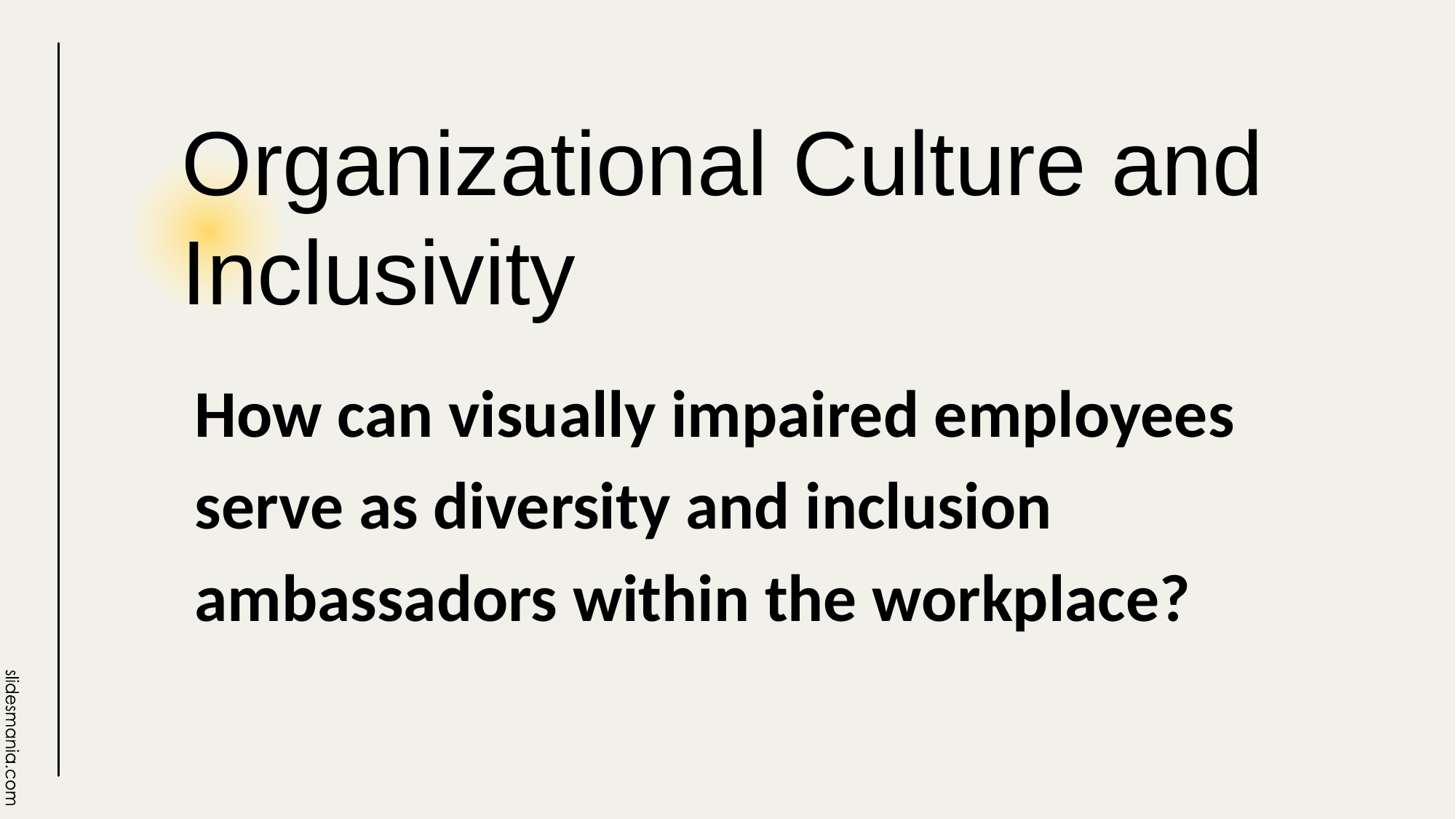

# Organizational Culture and Inclusivity

How can visually impaired employees serve as diversity and inclusion ambassadors within the workplace?